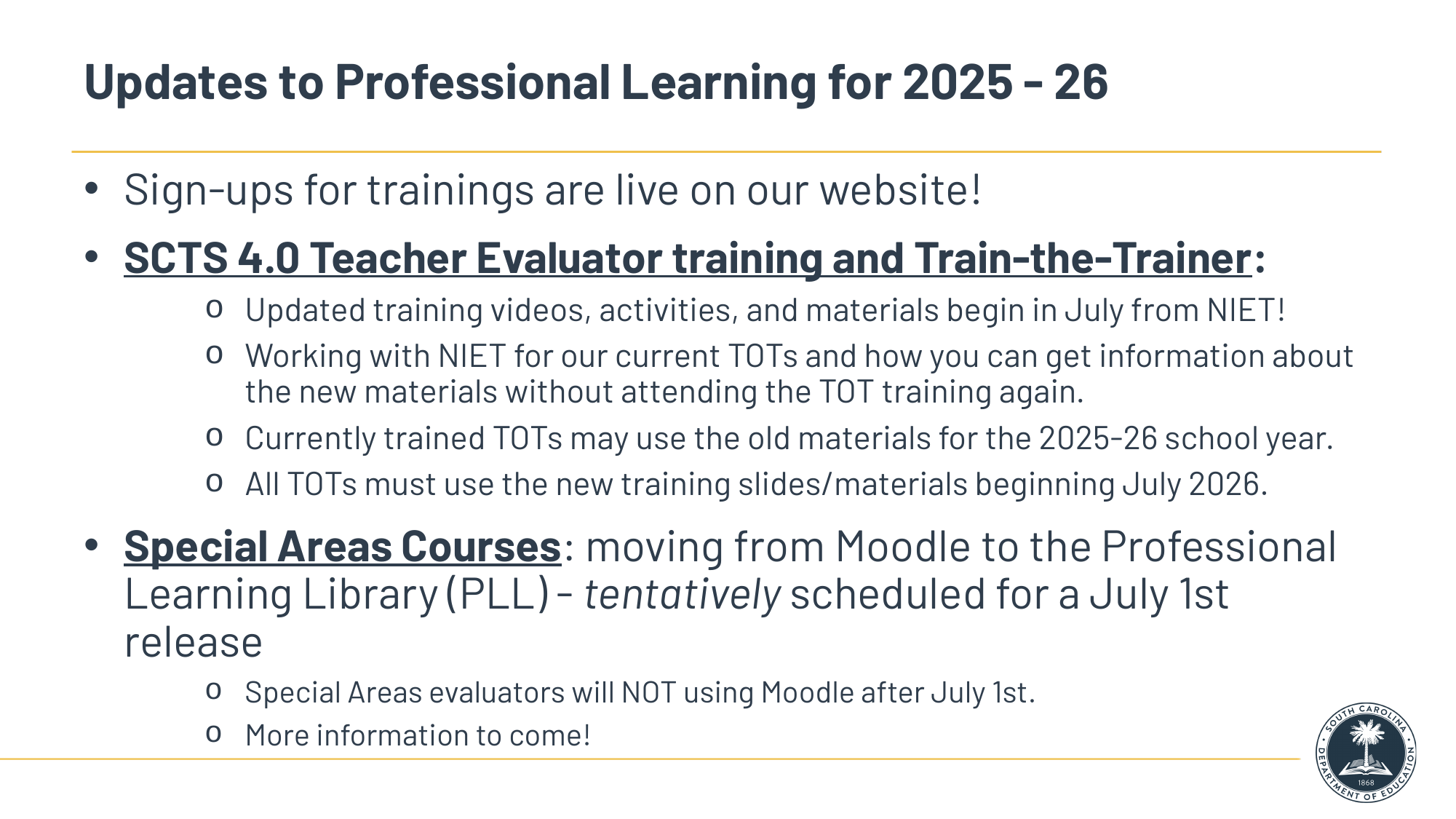

# Updates to Professional Learning for 2025 - 26
Sign-ups for trainings are live on our website!
SCTS 4.0 Teacher Evaluator training and Train-the-Trainer:
Updated training videos, activities, and materials begin in July from NIET!
Working with NIET for our current TOTs and how you can get information about the new materials without attending the TOT training again.
Currently trained TOTs may use the old materials for the 2025-26 school year.
All TOTs must use the new training slides/materials beginning July 2026.
Special Areas Courses: moving from Moodle to the Professional Learning Library (PLL) - tentatively scheduled for a July 1st release
Special Areas evaluators will NOT using Moodle after July 1st.
More information to come!